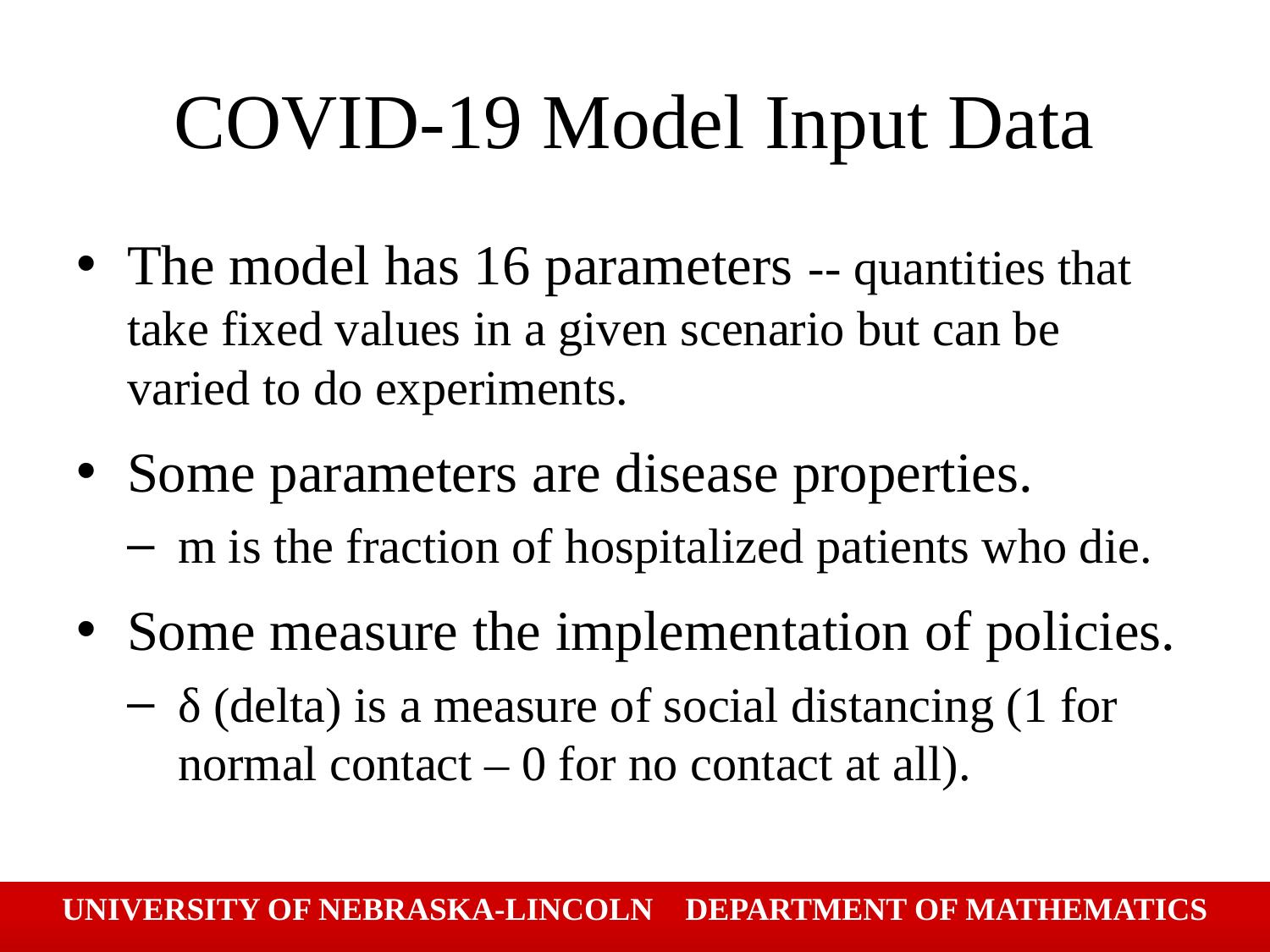

# COVID-19 Model Input Data
The model has 16 parameters -- quantities that take fixed values in a given scenario but can be varied to do experiments.
Some parameters are disease properties.
m is the fraction of hospitalized patients who die.
Some measure the implementation of policies.
δ (delta) is a measure of social distancing (1 for normal contact – 0 for no contact at all).